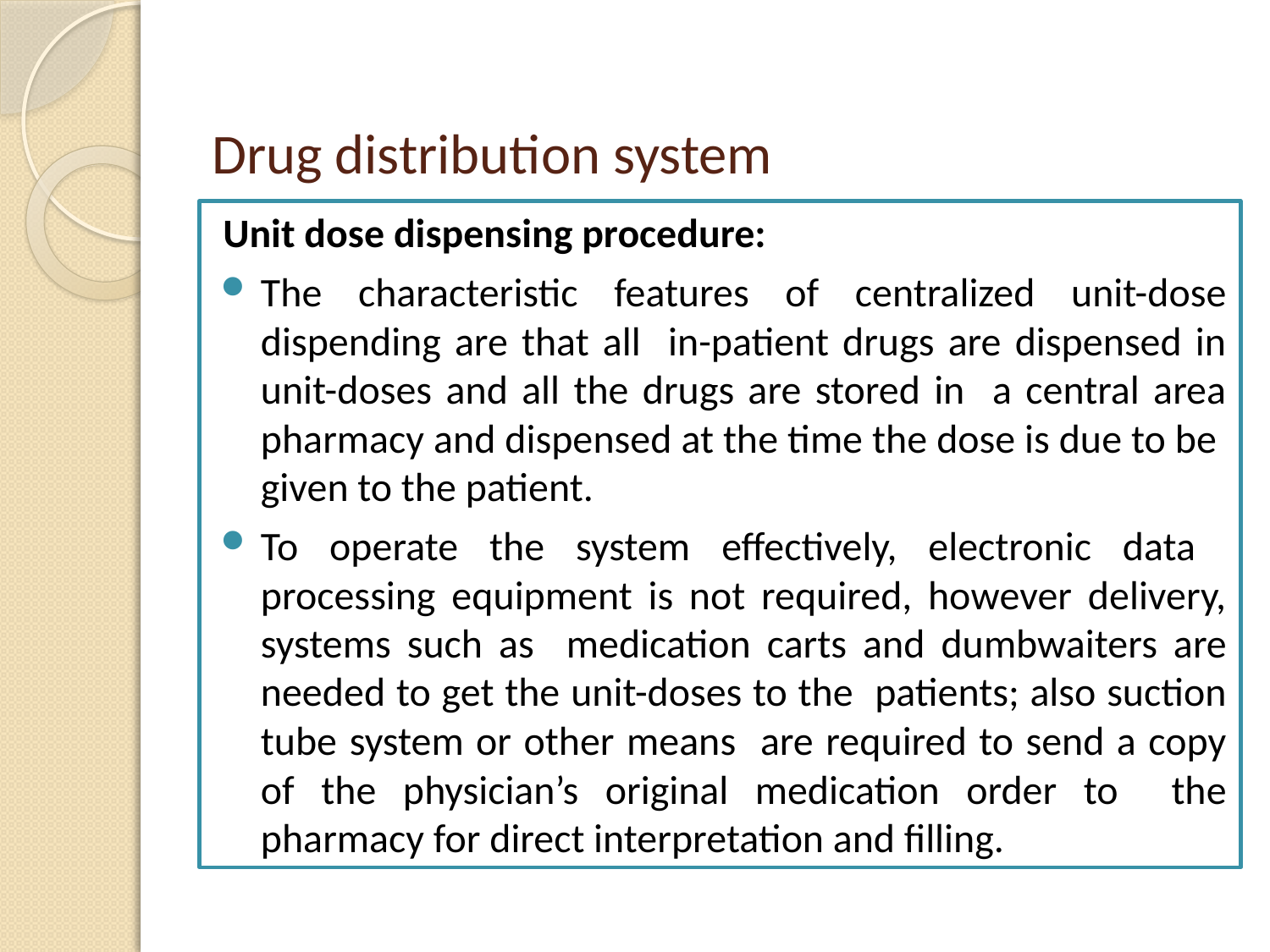

# Drug distribution system
Unit dose dispensing procedure:
The characteristic features of centralized unit-dose dispending are that all  in-patient drugs are dispensed in unit-doses and all the drugs are stored in  a central area pharmacy and dispensed at the time the dose is due to be  given to the patient.
To operate the system effectively, electronic data  processing equipment is not required, however delivery, systems such as  medication carts and dumbwaiters are needed to get the unit-doses to the  patients; also suction tube system or other means  are required to send a copy of the physician’s original medication order to  the pharmacy for direct interpretation and filling.